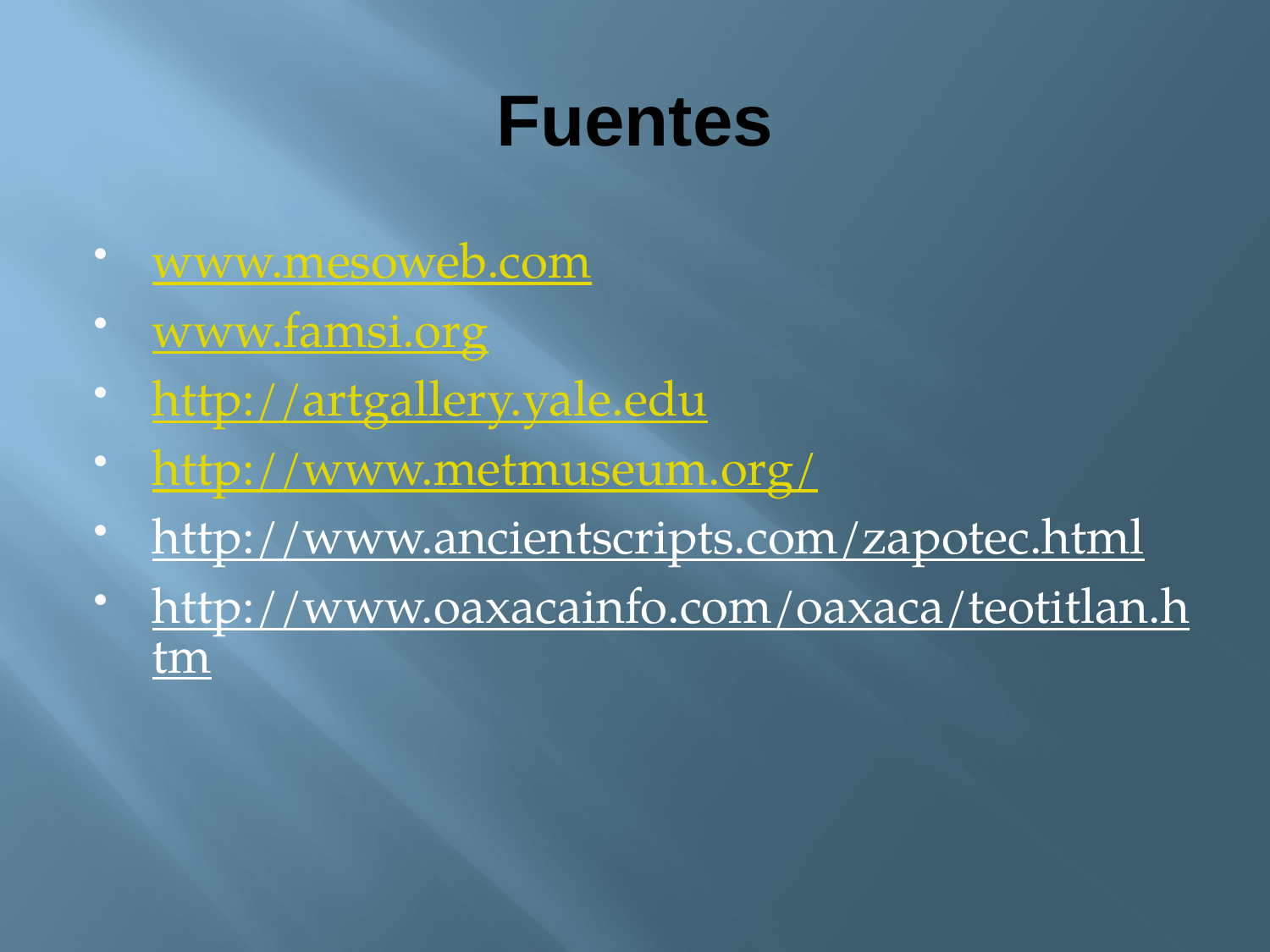

# Fuentes
www.mesoweb.com
www.famsi.org
http://artgallery.yale.edu
http://www.metmuseum.org/
http://www.ancientscripts.com/zapotec.html
http://www.oaxacainfo.com/oaxaca/teotitlan.htm